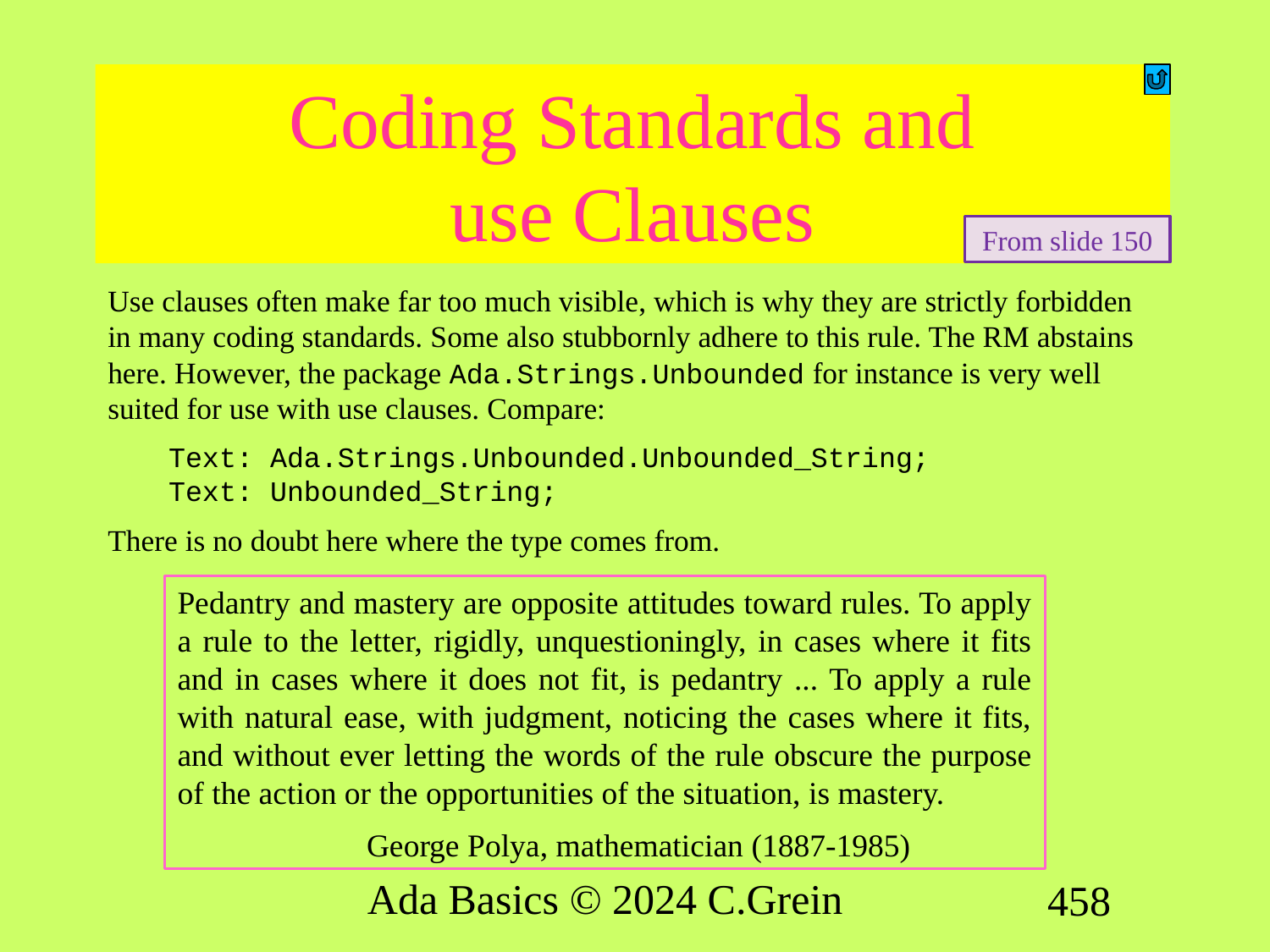

# Coding Standards and use Clauses

From slide 150
Use clauses often make far too much visible, which is why they are strictly forbidden in many coding standards. Some also stubbornly adhere to this rule. The RM abstains here. However, the package Ada.Strings.Unbounded for instance is very well suited for use with use clauses. Compare:
Text: Ada.Strings.Unbounded.Unbounded_String;
Text: Unbounded_String;
There is no doubt here where the type comes from.
Pedantry and mastery are opposite attitudes toward rules. To apply a rule to the letter, rigidly, unquestioningly, in cases where it fits and in cases where it does not fit, is pedantry ... To apply a rule with natural ease, with judgment, noticing the cases where it fits, and without ever letting the words of the rule obscure the purpose of the action or the opportunities of the situation, is mastery.
George Polya, mathematician (1887-1985)
Ada Basics © 2024 C.Grein
458